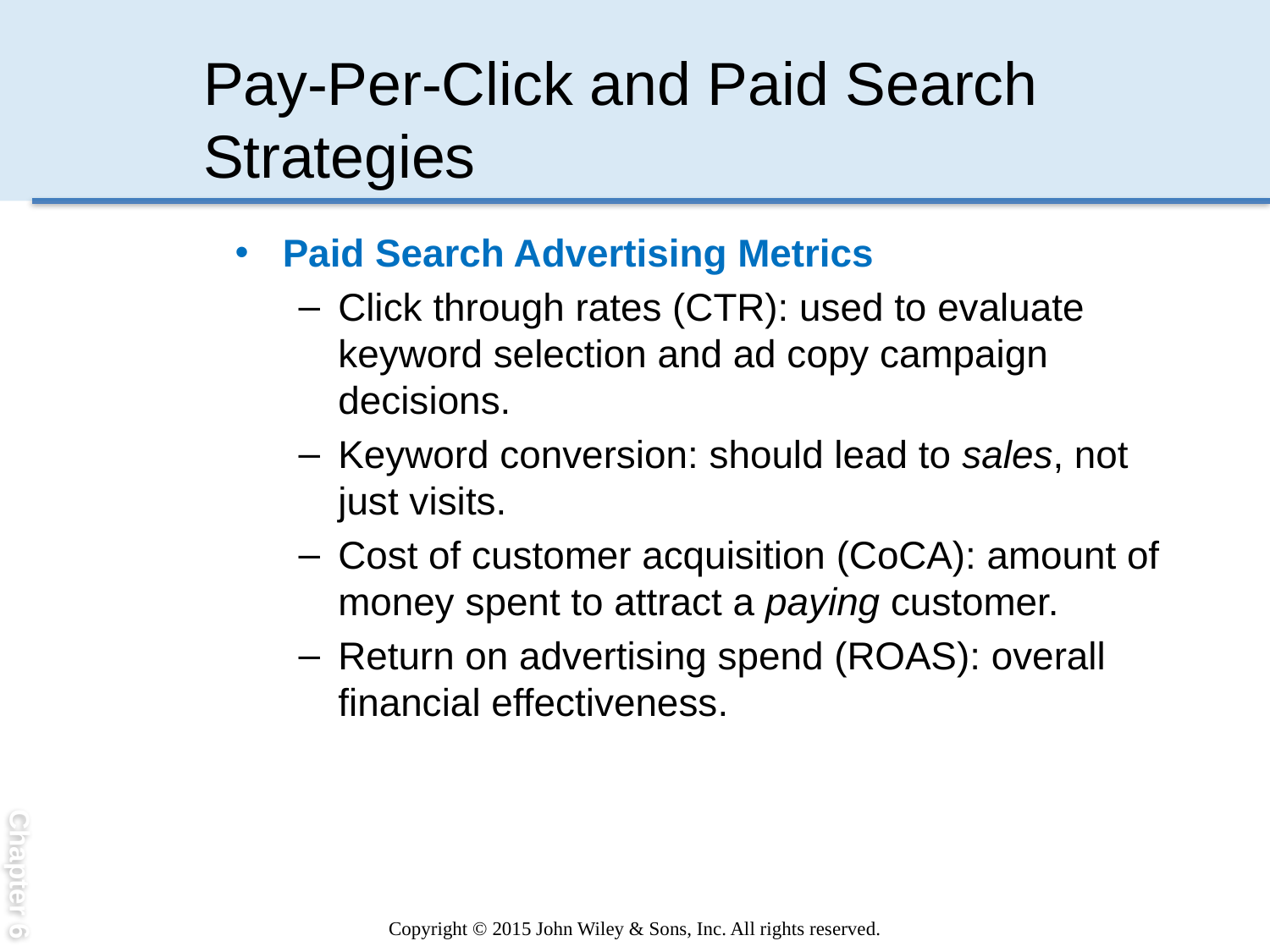

Chapter 6
# Pay-Per-Click and Paid Search Strategies
Paid Search Advertising Metrics
Click through rates (CTR): used to evaluate keyword selection and ad copy campaign decisions.
Keyword conversion: should lead to sales, not just visits.
Cost of customer acquisition (CoCA): amount of money spent to attract a paying customer.
Return on advertising spend (ROAS): overall financial effectiveness.